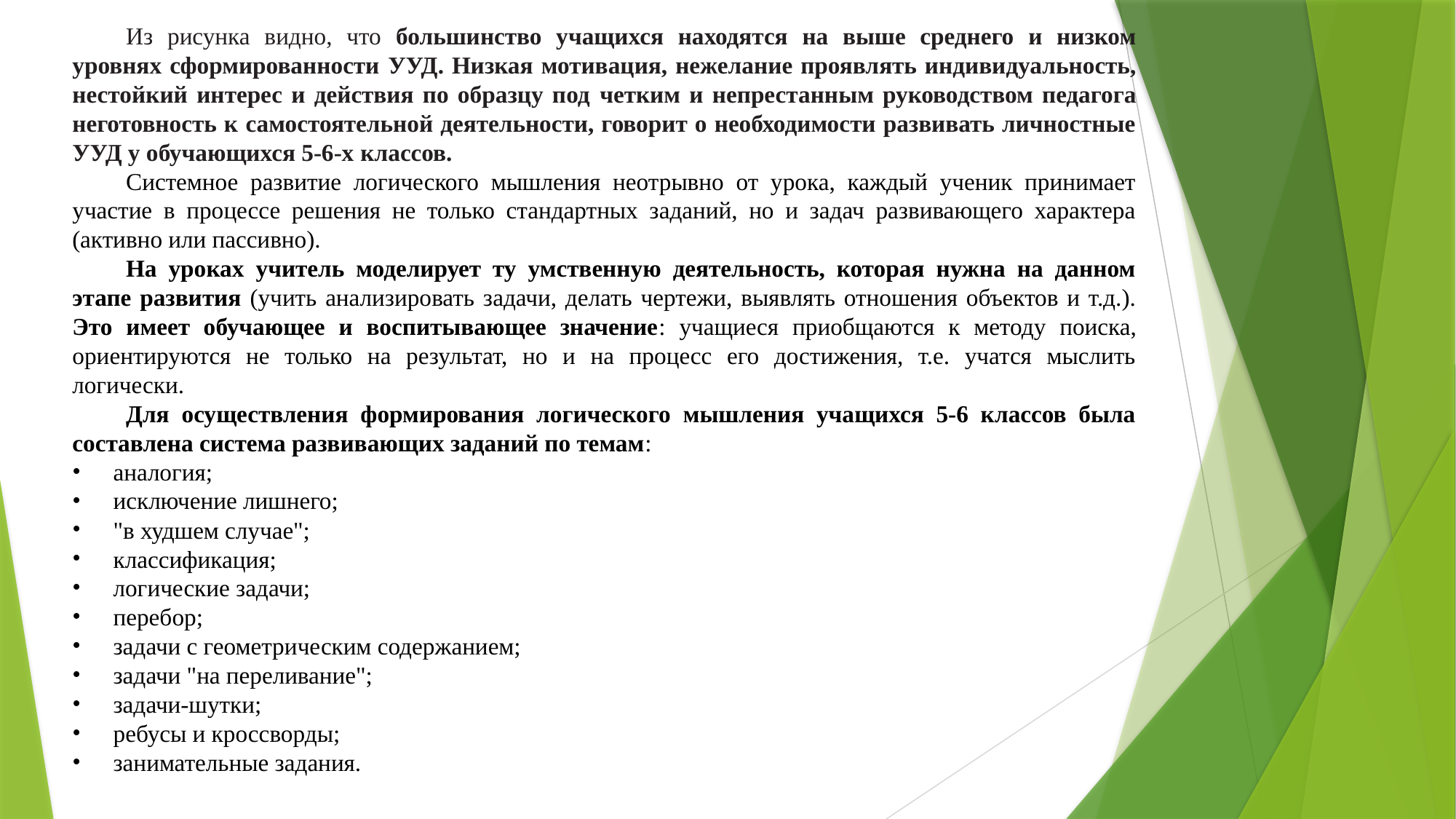

Из рисунка видно, что большинство учащихся находятся на выше среднего и низком уровнях сформированности УУД. Низкая мотивация, нежелание проявлять индивидуальность, нестойкий интерес и действия по образцу под четким и непрестанным руководством педагога неготовность к самостоятельной деятельности, говорит о необходимости развивать личностные УУД у обучающихся 5-6-х классов.
Системное развитие логического мышления неотрывно от урока, каждый ученик принимает участие в процессе решения не только стандартных заданий, но и задач развивающего характера (активно или пассивно).
На уроках учитель моделирует ту умственную деятельность, которая нужна на данном этапе развития (учить анализировать задачи, делать чертежи, выявлять отношения объектов и т.д.). Это имеет обучающее и воспитывающее значение: учащиеся приобщаются к методу поиска, ориентируются не только на результат, но и на процесс его достижения, т.е. учатся мыслить логически.
Для осуществления формирования логического мышления учащихся 5-6 классов была составлена система развивающих заданий по темам:
аналогия;
исключение лишнего;
"в худшем случае";
классификация;
логические задачи;
перебор;
задачи с геометрическим содержанием;
задачи "на переливание";
задачи-шутки;
ребусы и кроссворды;
занимательные задания.